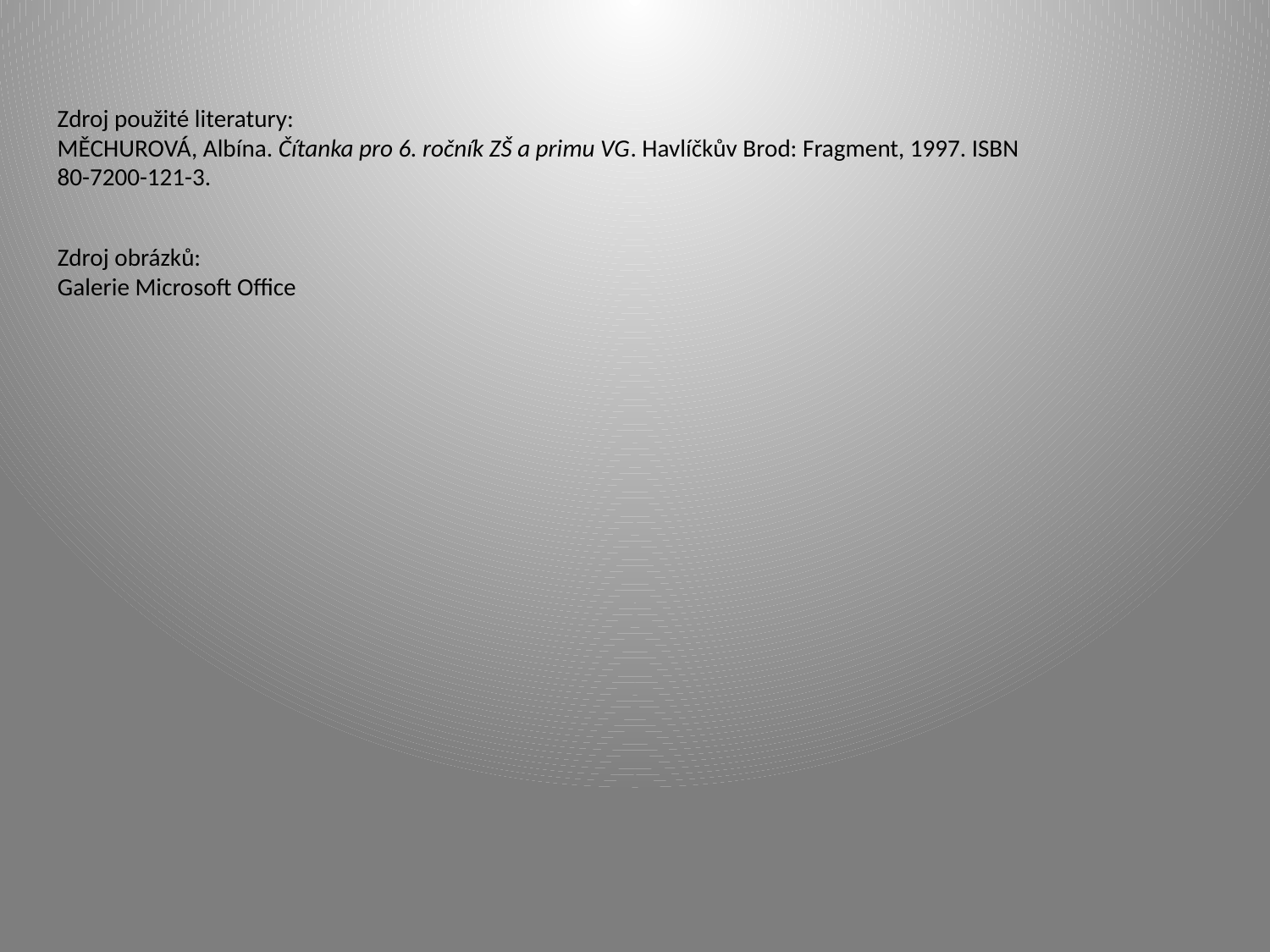

Zdroj použité literatury:
MĚCHUROVÁ, Albína. Čítanka pro 6. ročník ZŠ a primu VG. Havlíčkův Brod: Fragment, 1997. ISBN 80-7200-121-3.

Zdroj obrázků:
Galerie Microsoft Office